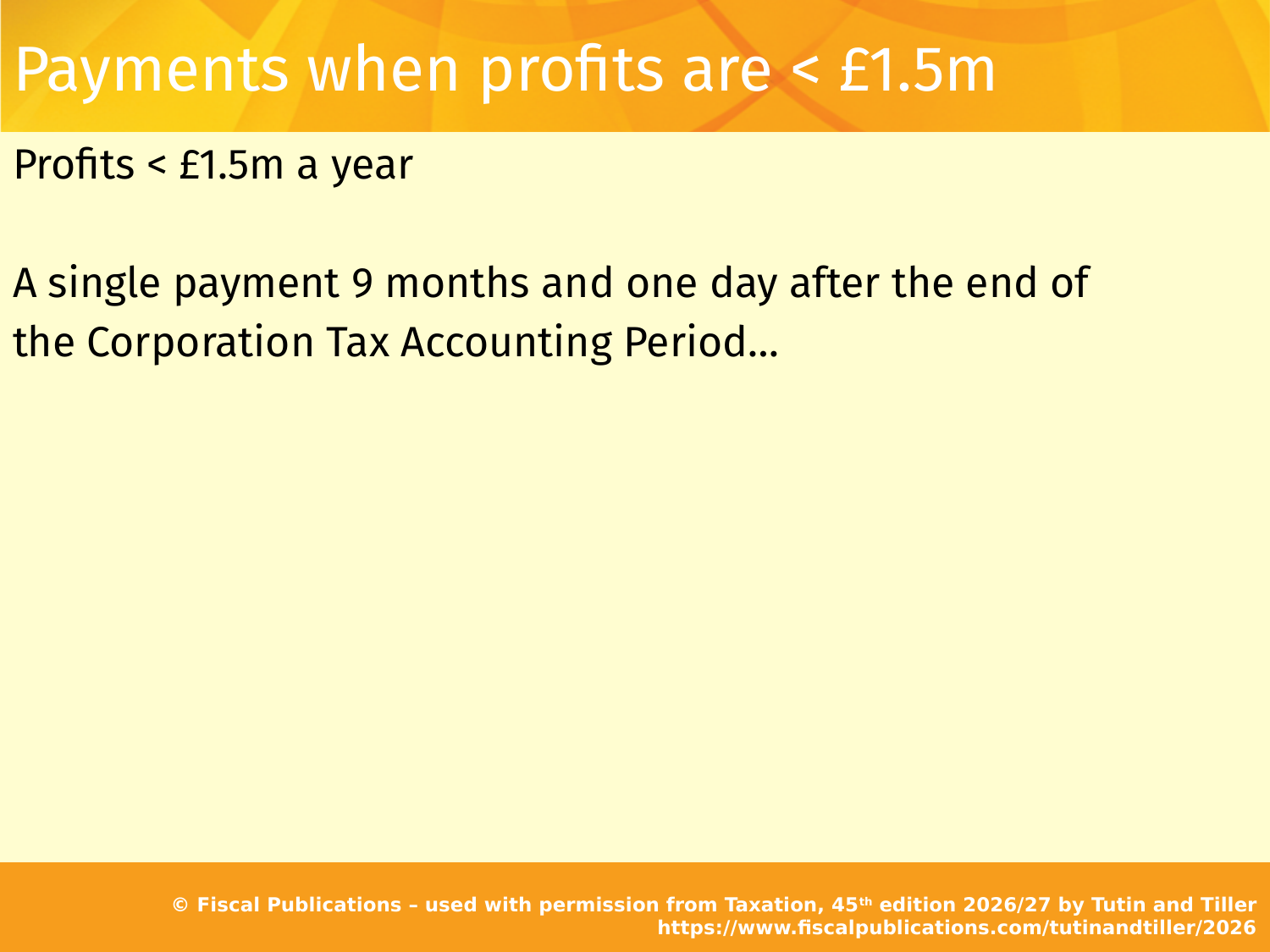

# Payments when profits are < £1.5m
Profits < £1.5m a year

A single payment 9 months and one day after the end of
the Corporation Tax Accounting Period…